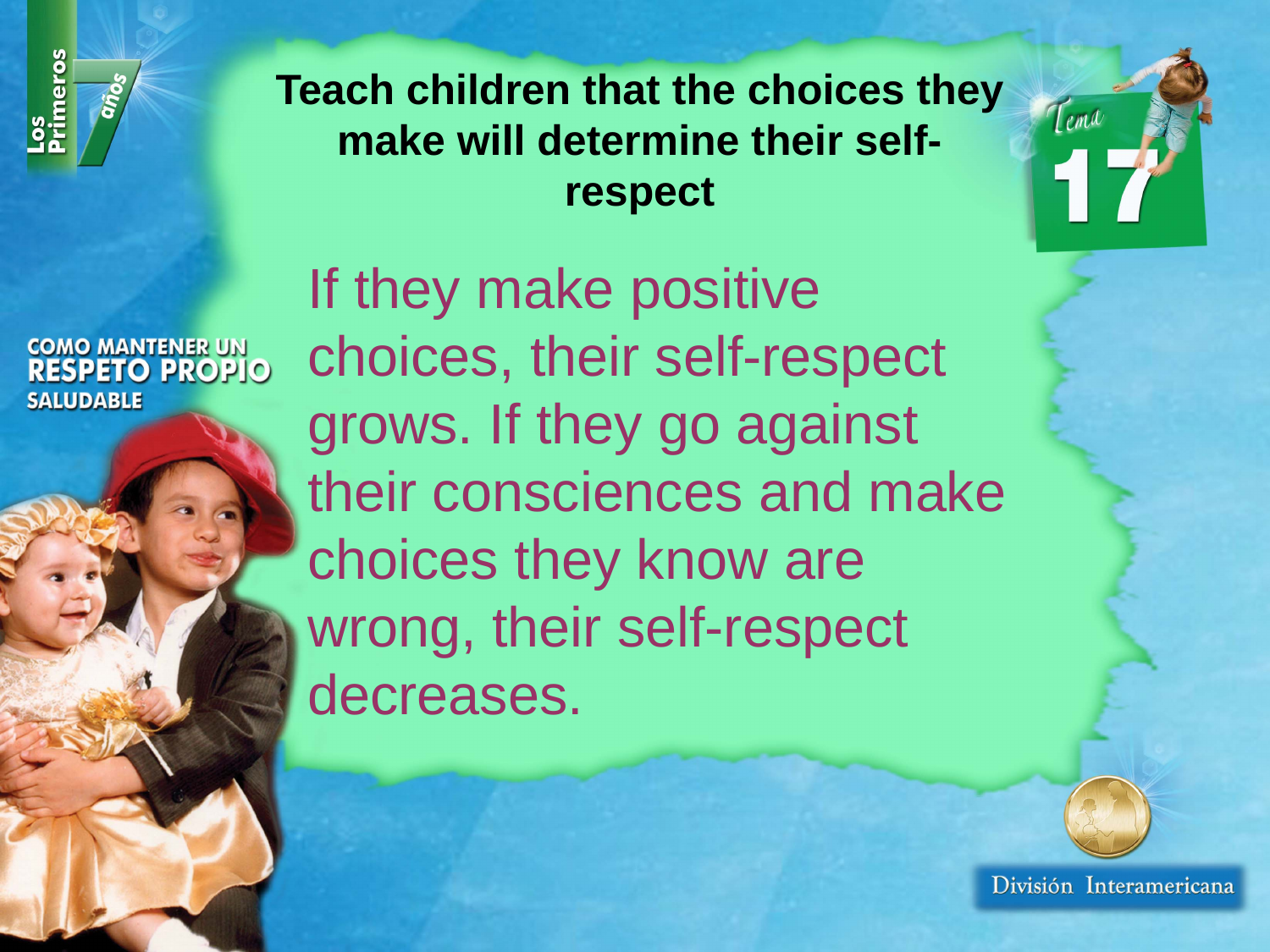

Teach children that the choices they make will determine their self-respect
If they make positive choices, their self-respect grows. If they go against their consciences and make choices they know are wrong, their self-respect decreases.